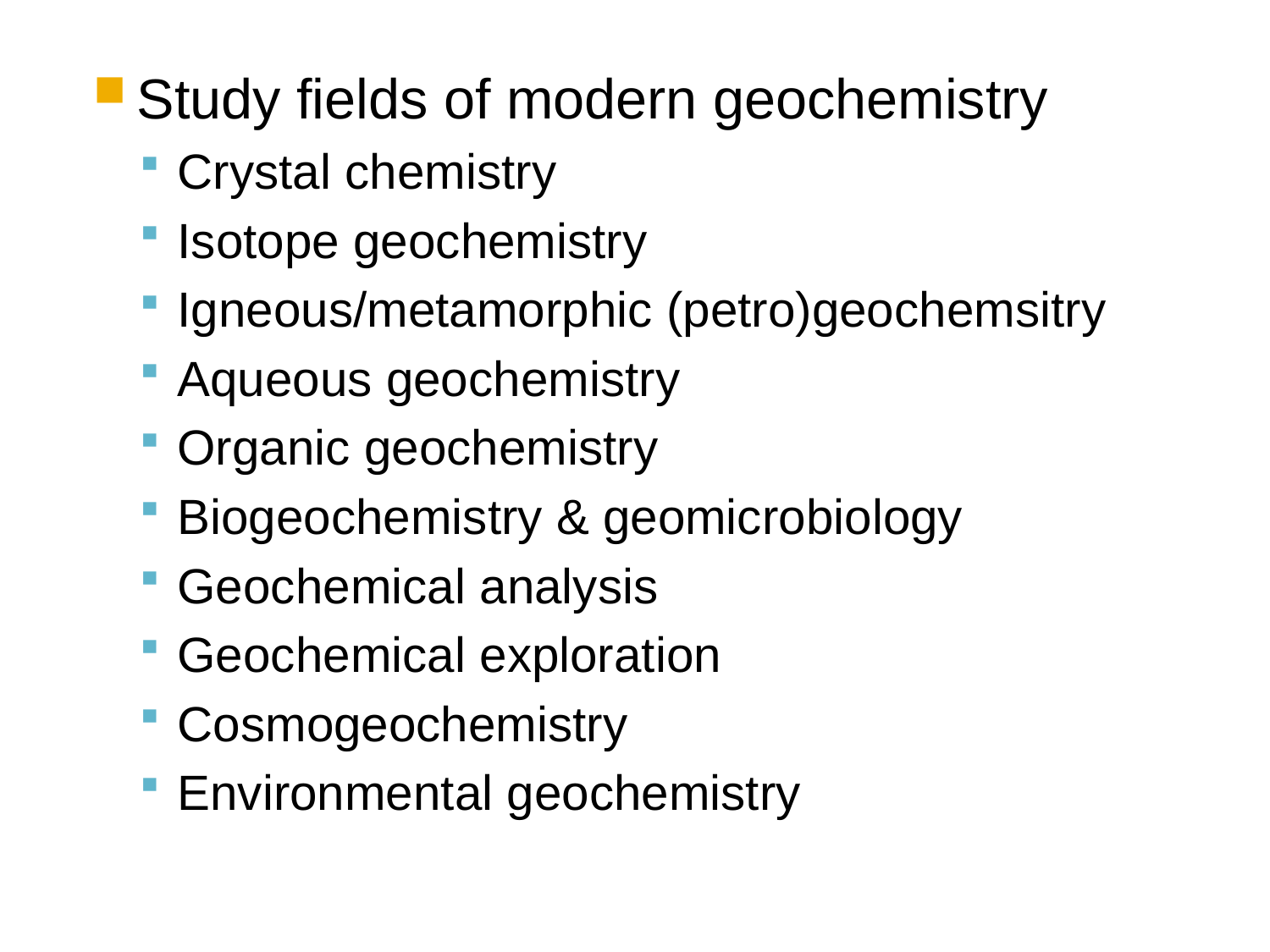

Study fields of modern geochemistry
Crystal chemistry
Isotope geochemistry
Igneous/metamorphic (petro)geochemsitry
Aqueous geochemistry
Organic geochemistry
Biogeochemistry & geomicrobiology
Geochemical analysis
Geochemical exploration
Cosmogeochemistry
Environmental geochemistry